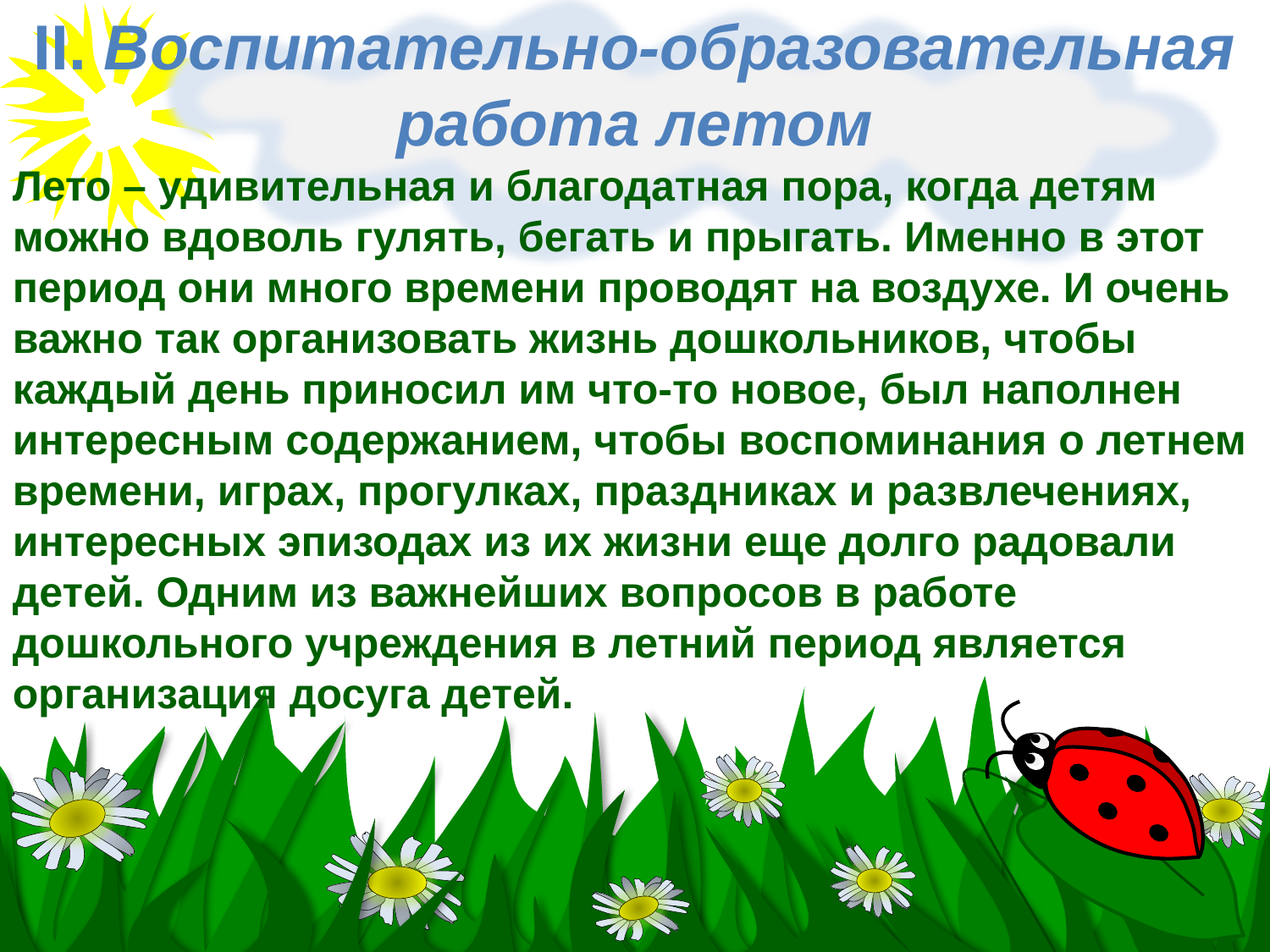

II. Воспитательно-образовательная работа летом
Лето – удивительная и благодатная пора, когда детям можно вдоволь гулять, бегать и прыгать. Именно в этот период они много времени проводят на воздухе. И очень важно так организовать жизнь дошкольников, чтобы каждый день приносил им что-то новое, был наполнен интересным содержанием, чтобы воспоминания о летнем времени, играх, прогулках, праздниках и развлечениях, интересных эпизодах из их жизни еще долго радовали детей. Одним из важнейших вопросов в работе дошкольного учреждения в летний период является организация досуга детей.